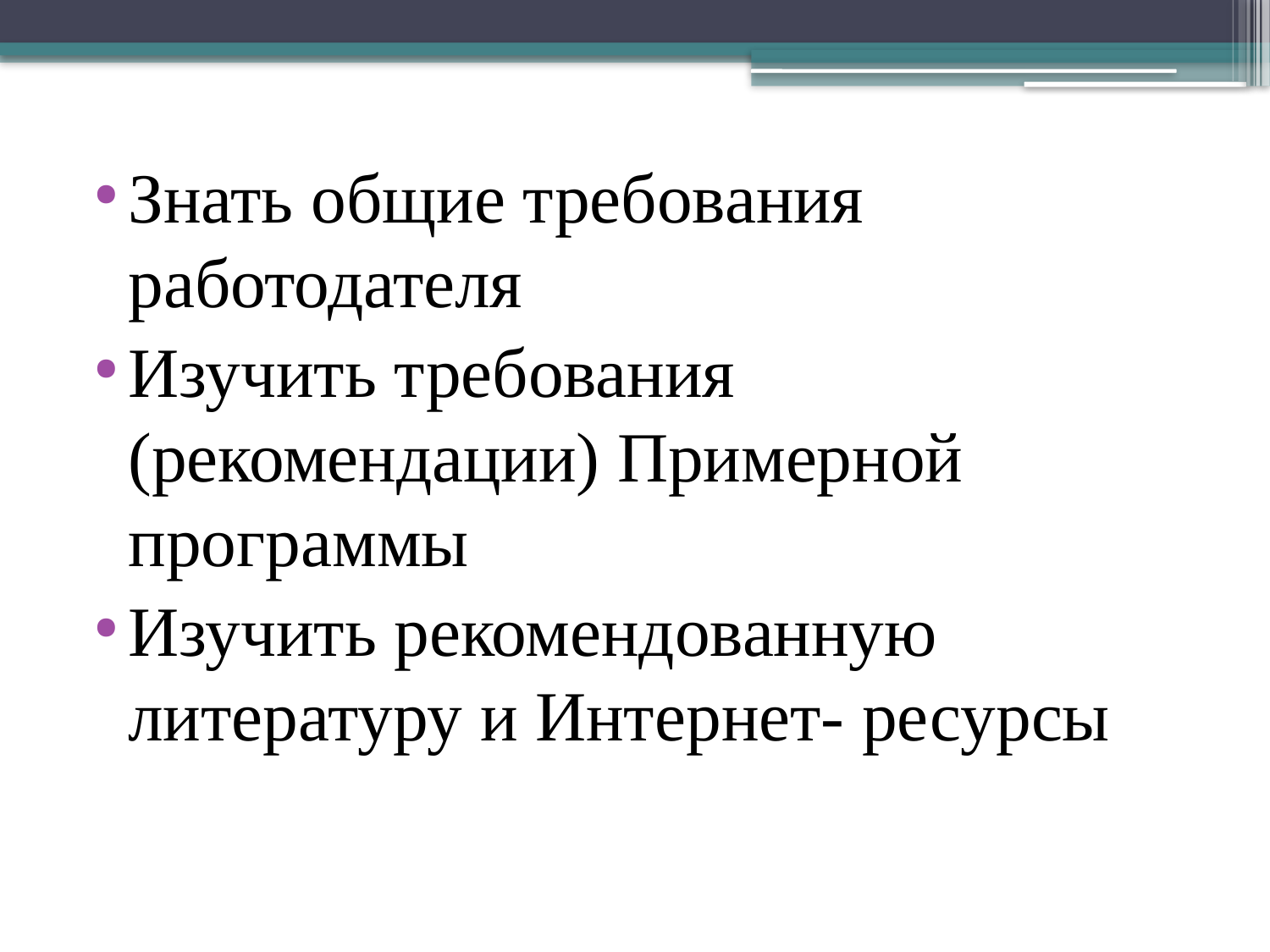

Знать общие требования работодателя
Изучить требования (рекомендации) Примерной программы
Изучить рекомендованную литературу и Интернет- ресурсы